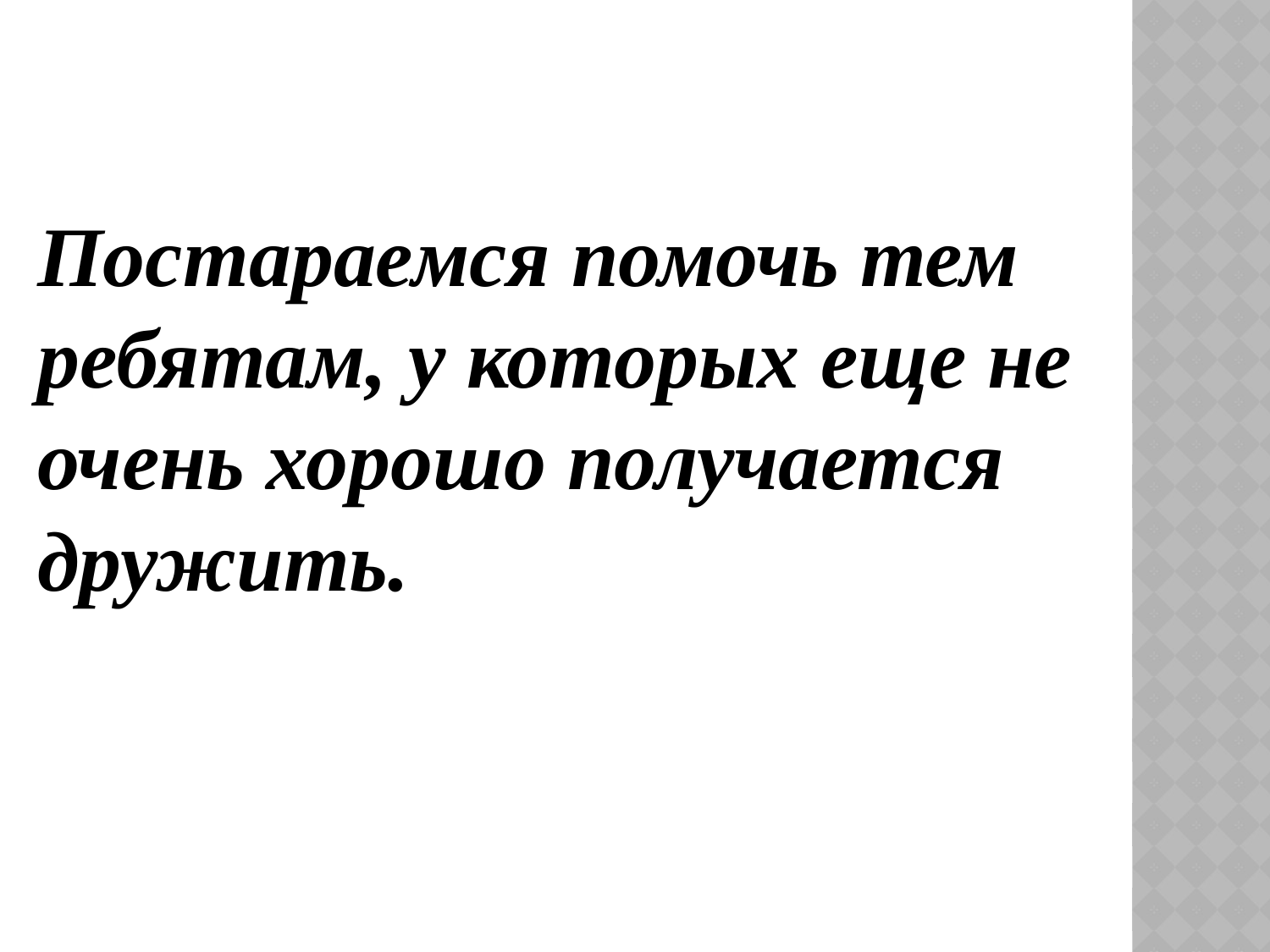

Постараемся помочь тем ребятам, у которых еще не очень хорошо получается дружить.